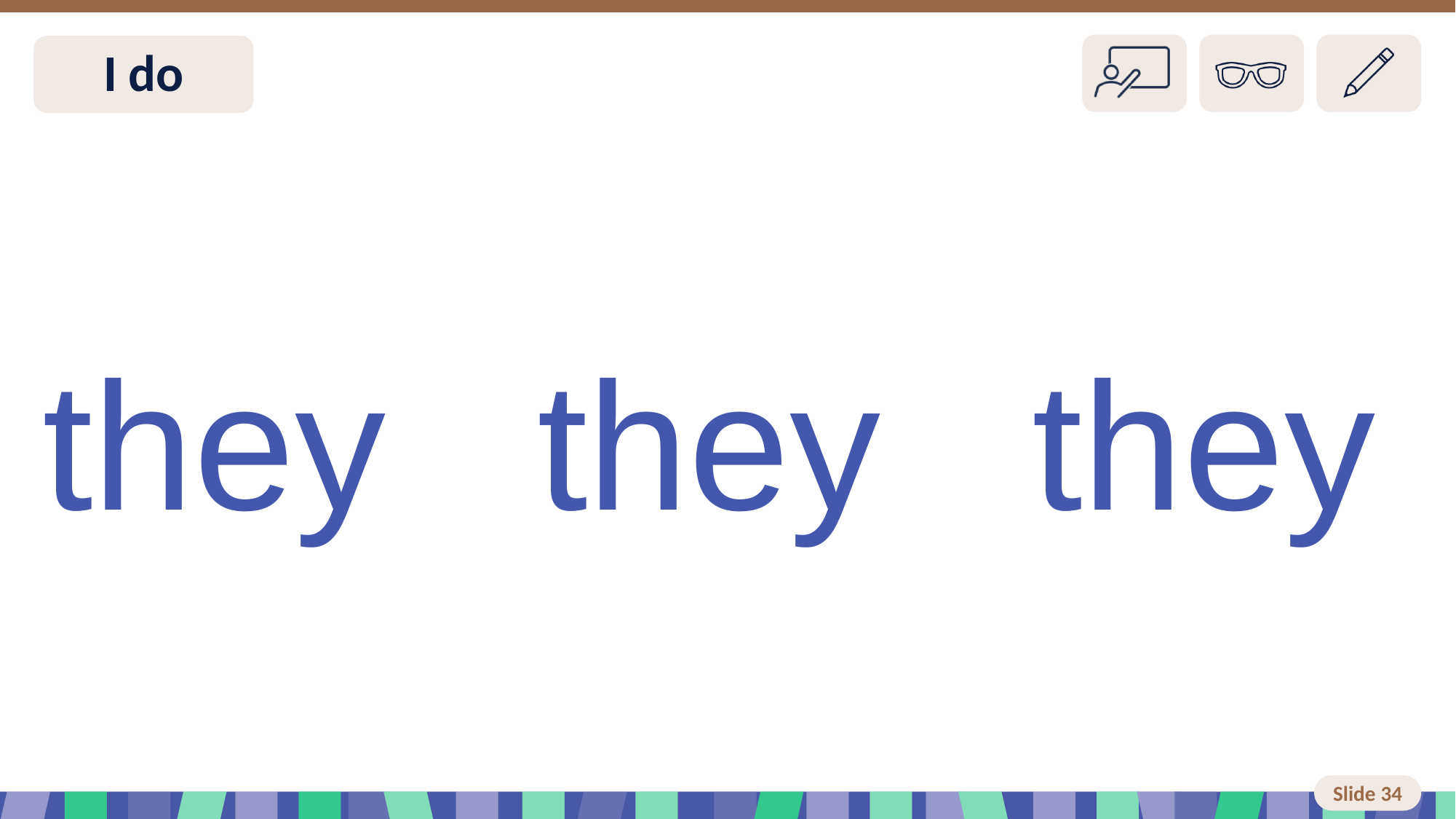

# Slide 34 I do
they   they   they